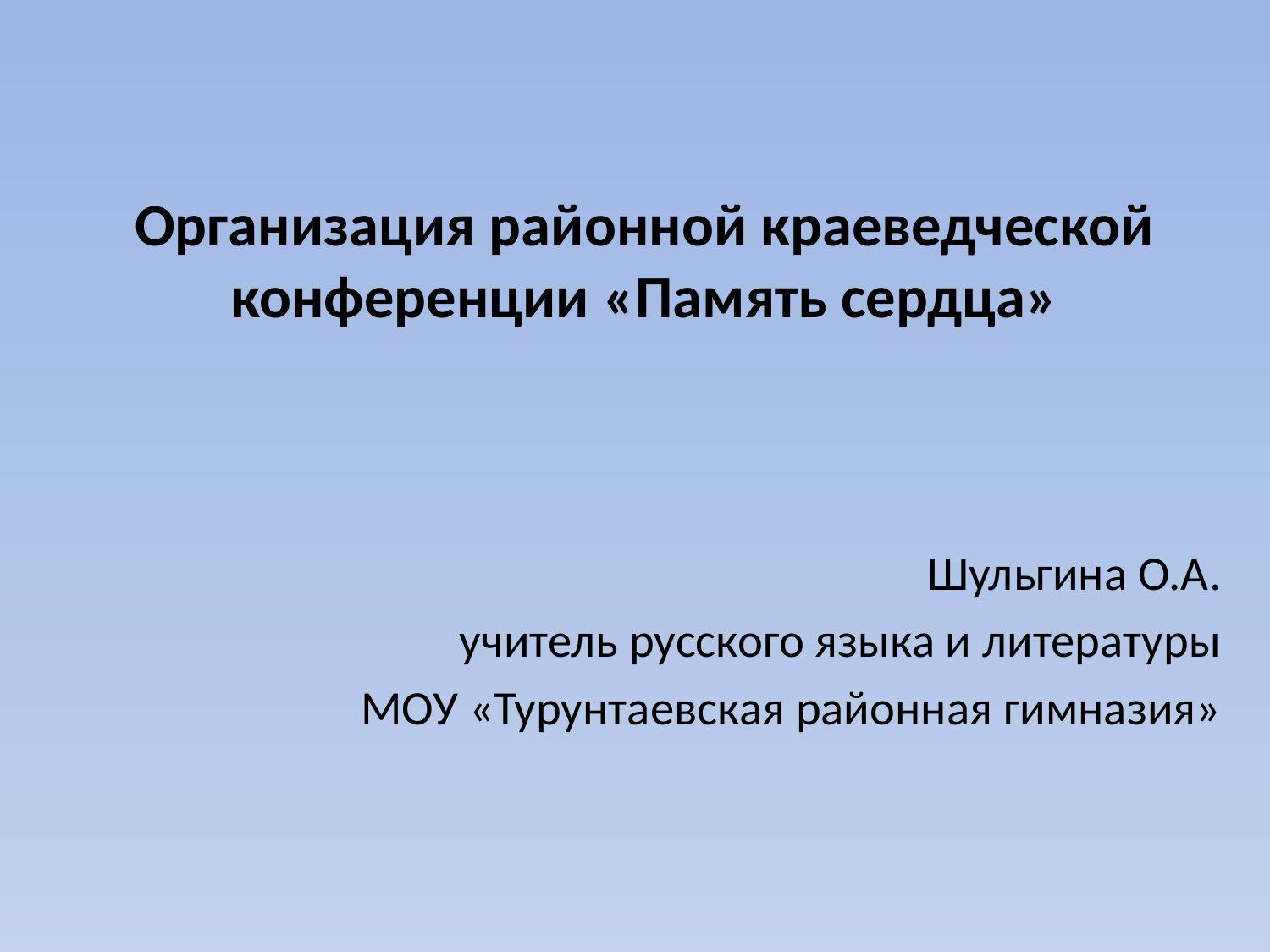

# Организация районной краеведческой конференции «Память сердца»
Шульгина О.А.
учитель русского языка и литературы
МОУ «Турунтаевская районная гимназия»